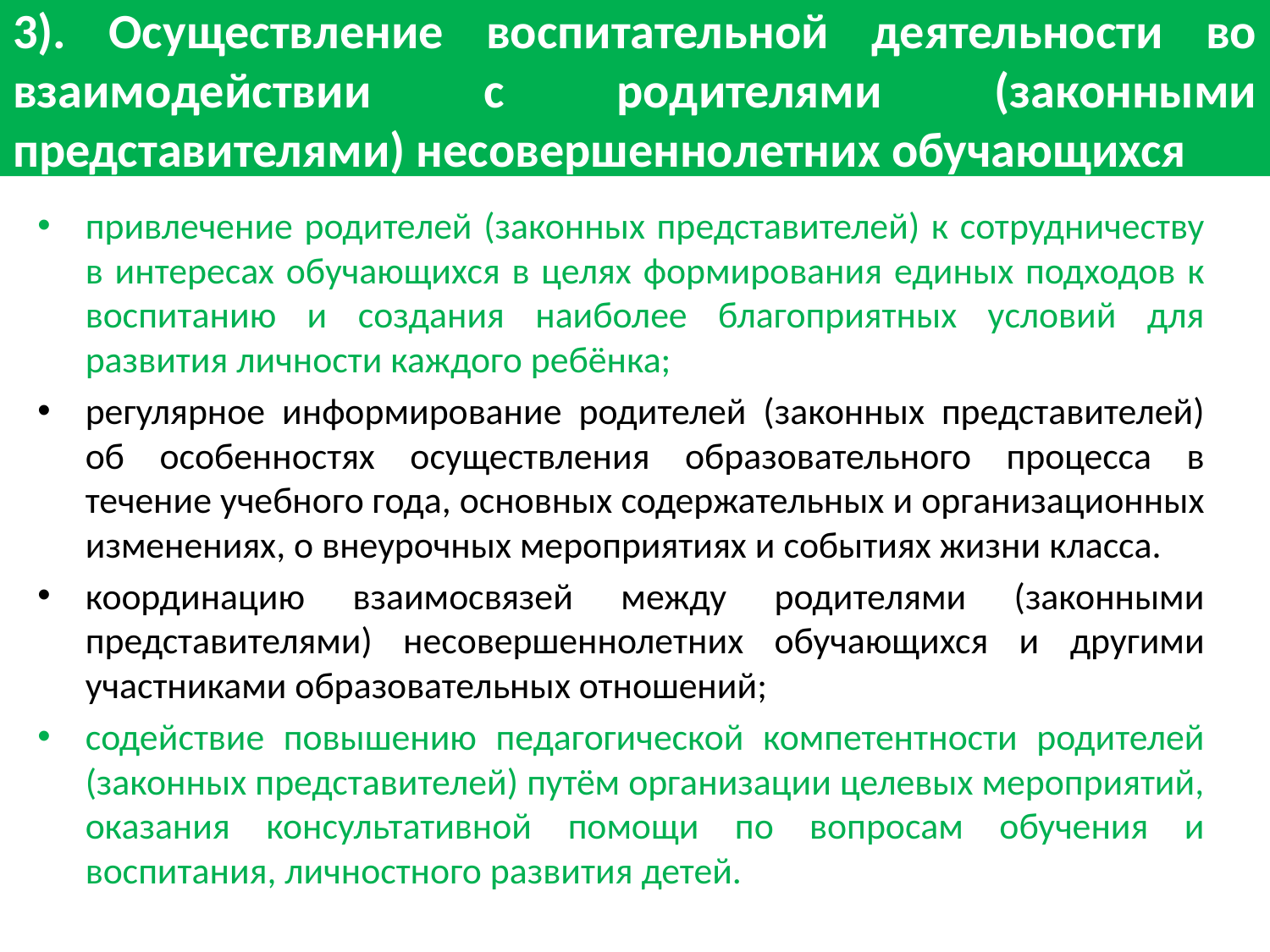

# 3). Осуществление воспитательной деятельности во взаимодействии с родителями (законными представителями) несовершеннолетних обучающихся
привлечение родителей (законных представителей) к сотрудничеству в интересах обучающихся в целях формирования единых подходов к воспитанию и создания наиболее благоприятных условий для развития личности каждого ребёнка;
регулярное информирование родителей (законных представителей) об особенностях осуществления образовательного процесса в течение учебного года, основных содержательных и организационных изменениях, о внеурочных мероприятиях и событиях жизни класса.
координацию взаимосвязей между родителями (законными представителями) несовершеннолетних обучающихся и другими участниками образовательных отношений;
содействие повышению педагогической компетентности родителей (законных представителей) путём организации целевых мероприятий, оказания консультативной помощи по вопросам обучения и воспитания, личностного развития детей.